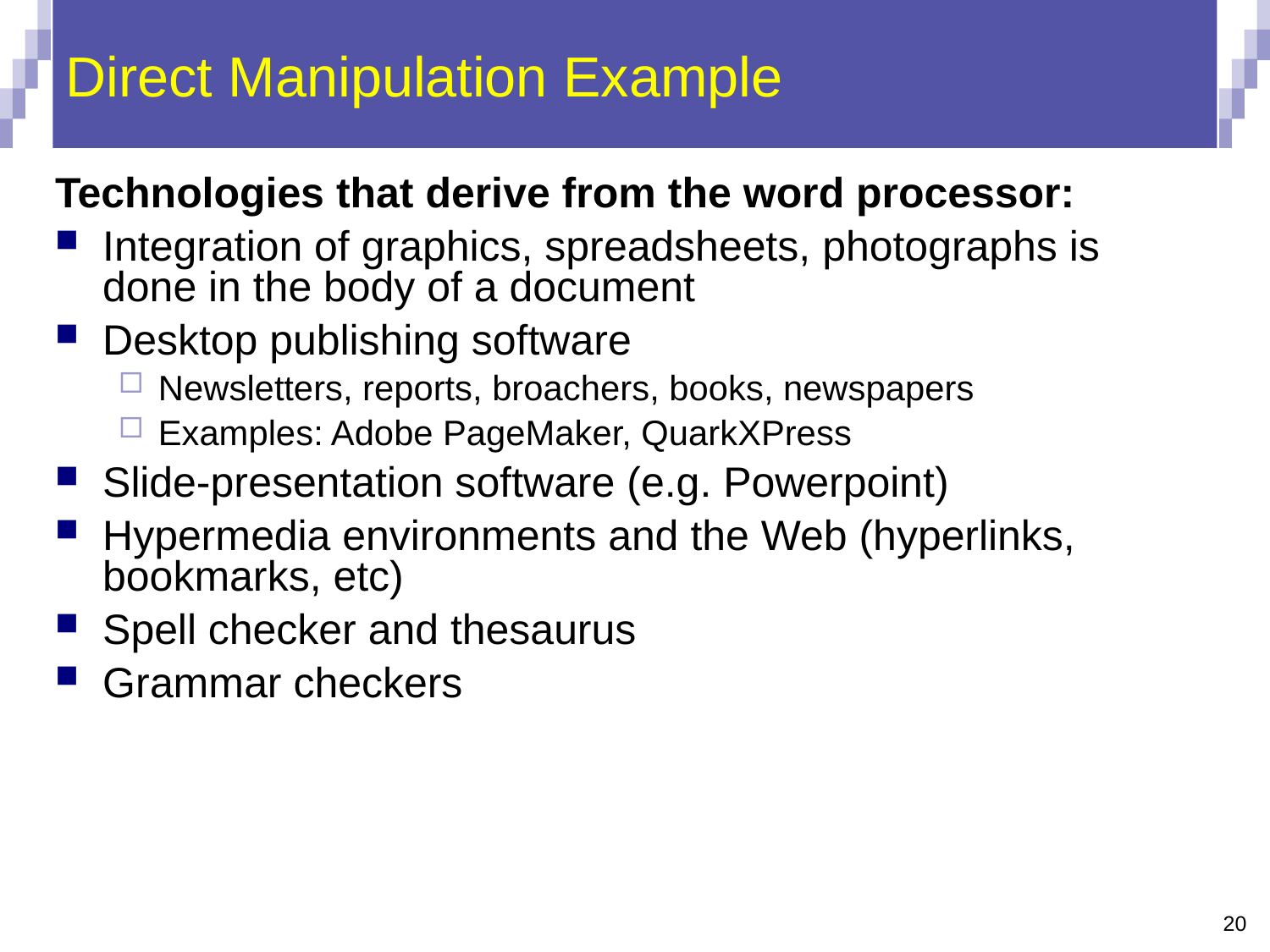

# Direct Manipulation Example
Technologies that derive from the word processor:
Integration of graphics, spreadsheets, photographs is done in the body of a document
Desktop publishing software
Newsletters, reports, broachers, books, newspapers
Examples: Adobe PageMaker, QuarkXPress
Slide-presentation software (e.g. Powerpoint)
Hypermedia environments and the Web (hyperlinks, bookmarks, etc)
Spell checker and thesaurus
Grammar checkers
20